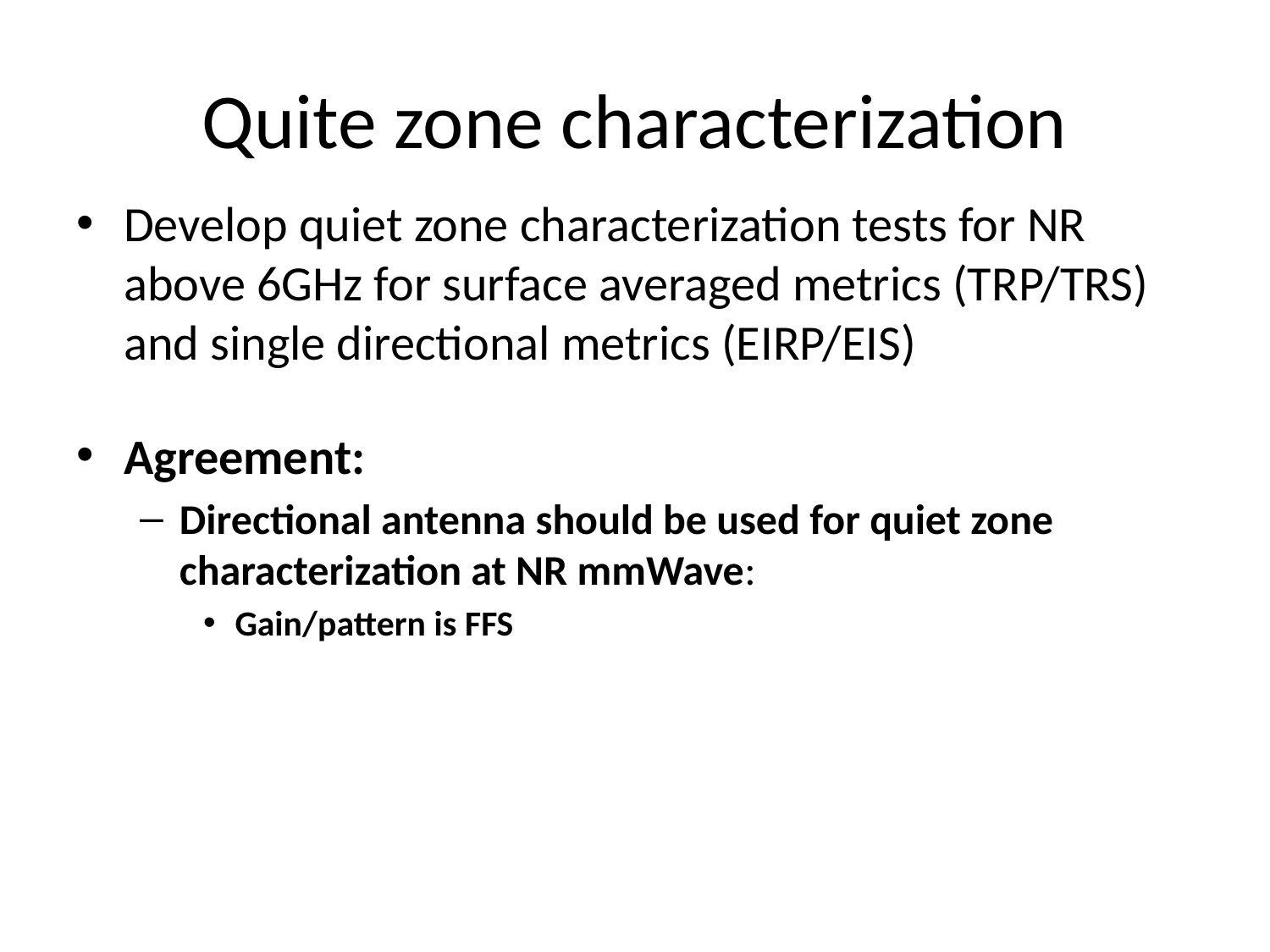

# Quite zone characterization
Develop quiet zone characterization tests for NR above 6GHz for surface averaged metrics (TRP/TRS) and single directional metrics (EIRP/EIS)

Agreement:
Directional antenna should be used for quiet zone characterization at NR mmWave:
Gain/pattern is FFS